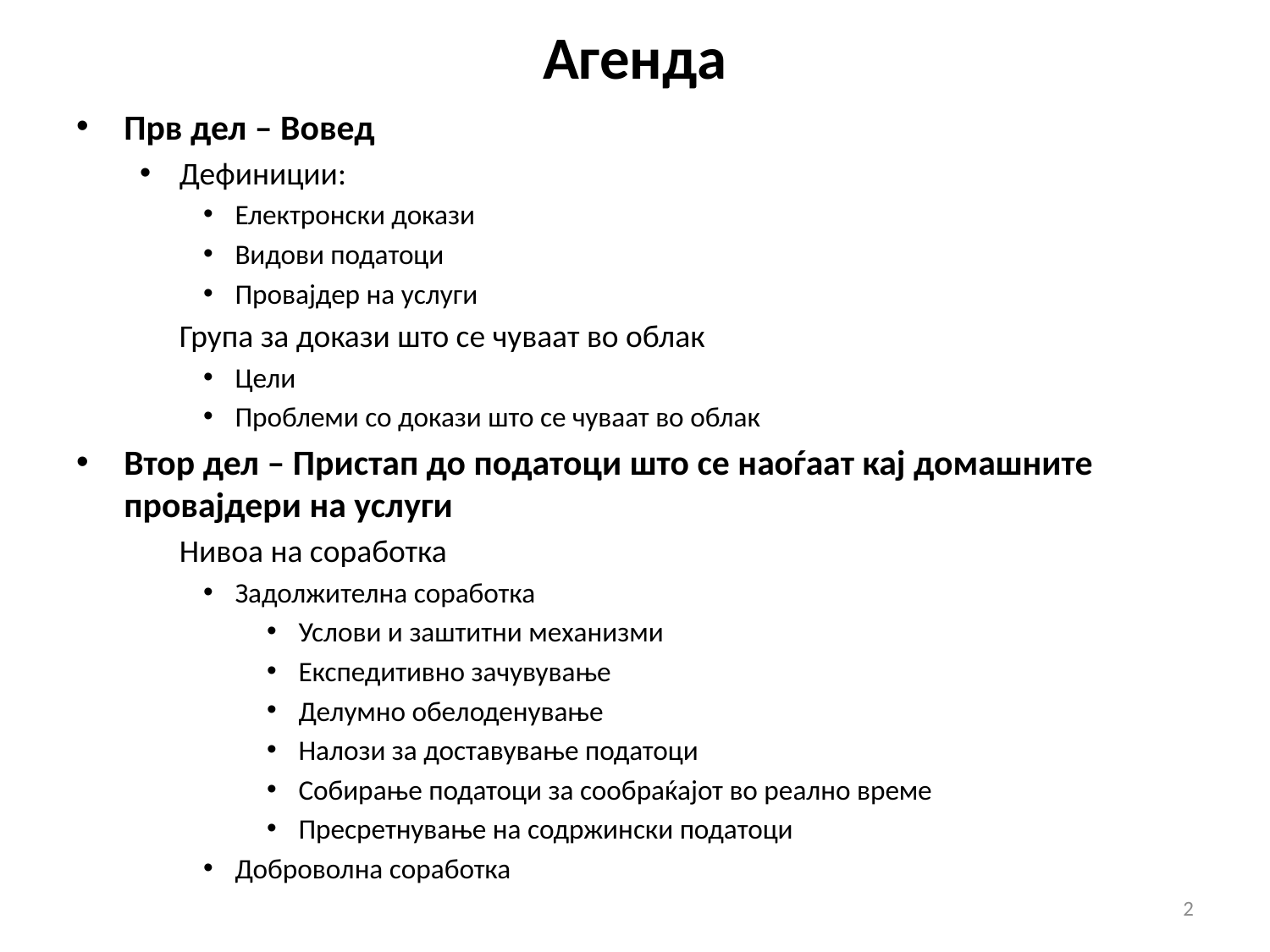

# Агенда
Прв дел – Вовед
Дефиниции:
Електронски докази
Видови податоци
Провајдер на услуги
Група за докази што се чуваат во облак
Цели
Проблеми со докази што се чуваат во облак
Втор дел – Пристап до податоци што се наоѓаат кај домашните провајдери на услуги
Нивоа на соработка
Задолжителна соработка
Услови и заштитни механизми
Експедитивно зачувување
Делумно обелоденување
Налози за доставување податоци
Собирање податоци за сообраќајот во реално време
Пресретнување на содржински податоци
Доброволна соработка
2